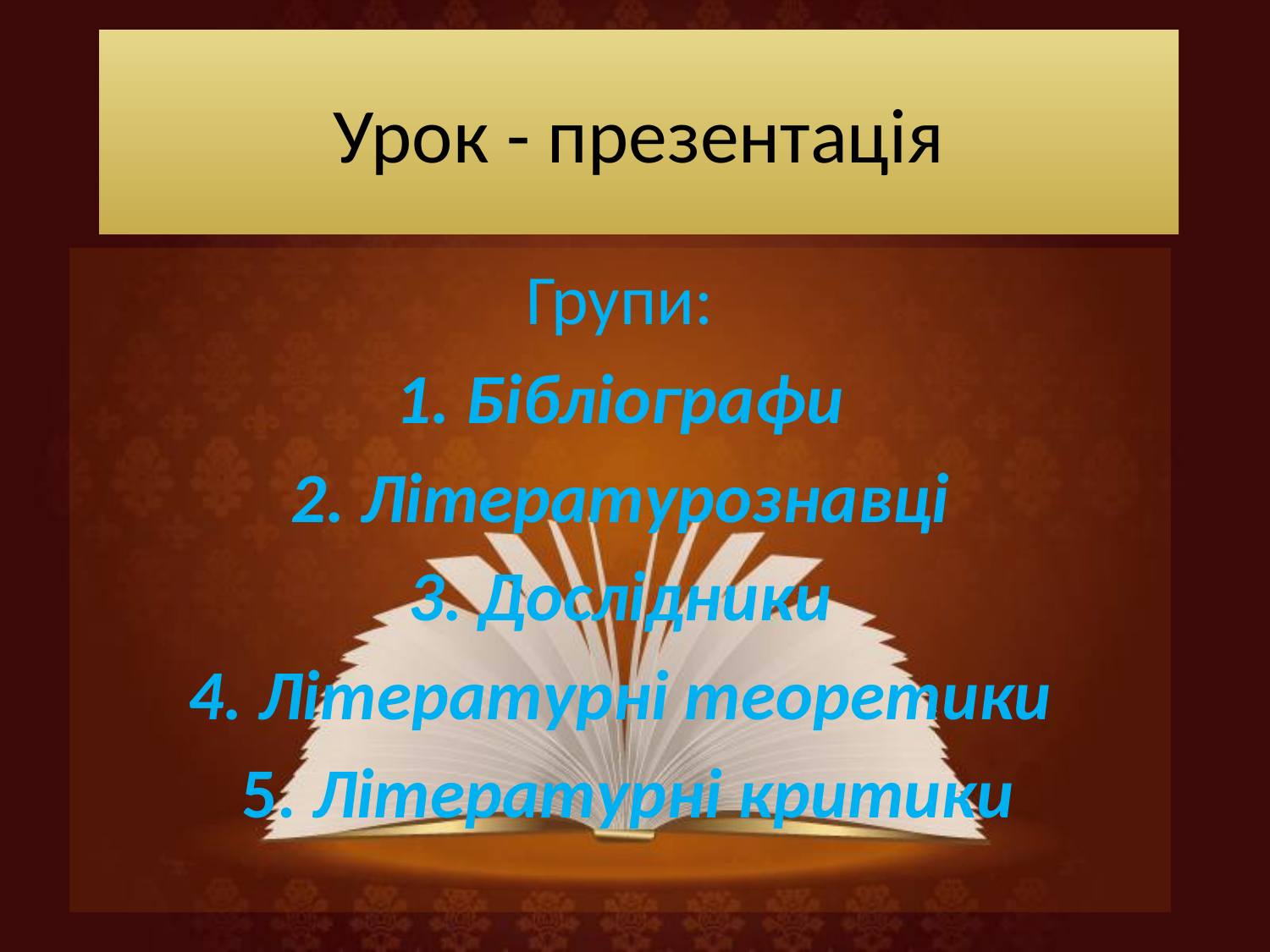

# Урок - презентація
Групи:
1. Бібліографи
2. Літературознавці
3. Дослідники
4. Літературні теоретики
 5. Літературні критики